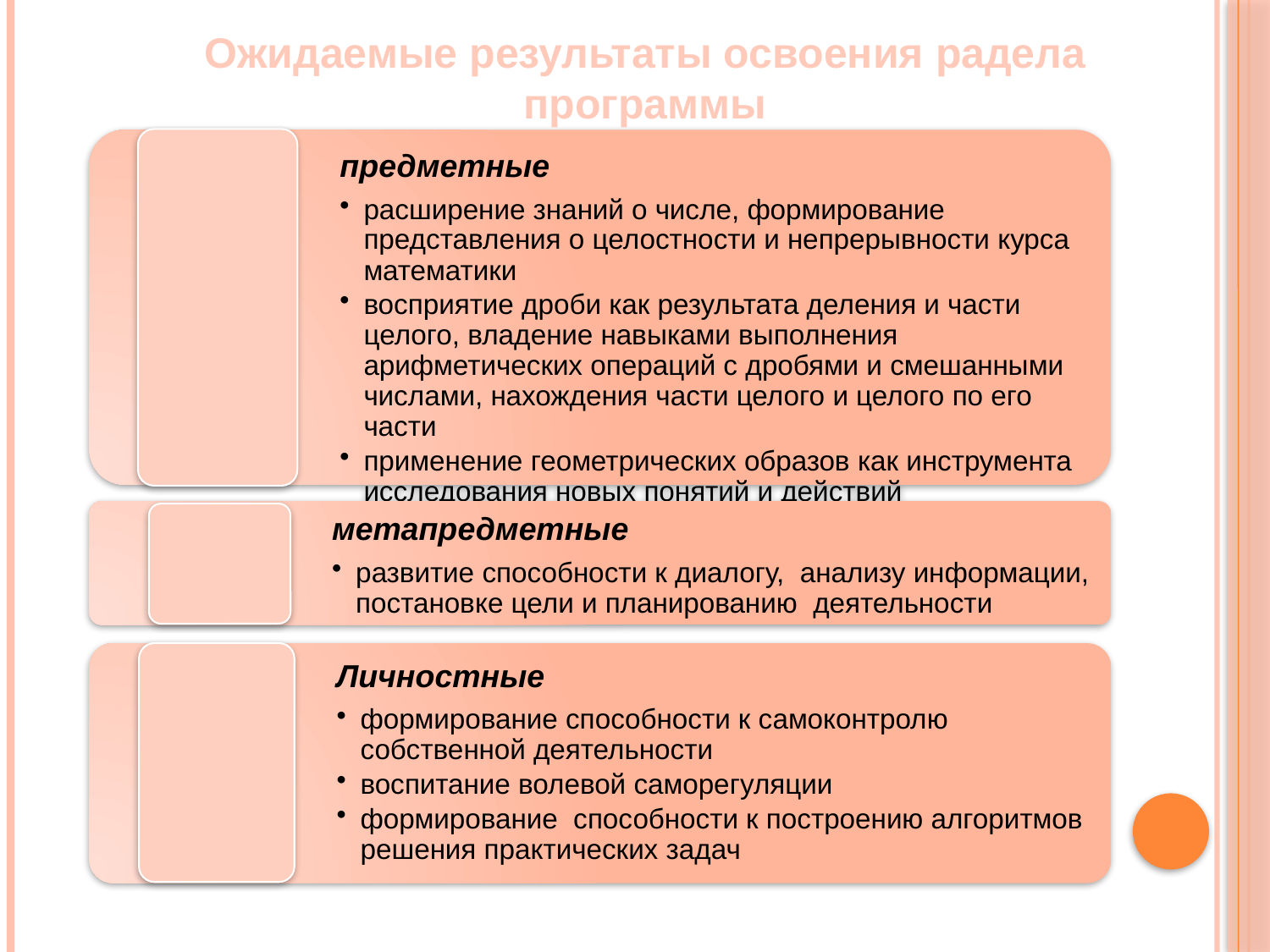

Ожидаемые результаты освоения радела программы
предметные
расширение знаний о числе, формирование представления о целостности и непрерывности курса математики
восприятие дроби как результата деления и части целого, владение навыками выполнения  арифметических операций с дробями и смешанными числами, нахождения части целого и целого по его части
применение геометрических образов как инструмента исследования новых понятий и действий
метапредметные
развитие способности к диалогу,  анализу информации, постановке цели и планированию  деятельности
Личностные
формирование способности к самоконтролю собственной деятельности
воспитание волевой саморегуляции
формирование  способности к построению алгоритмов решения практических задач